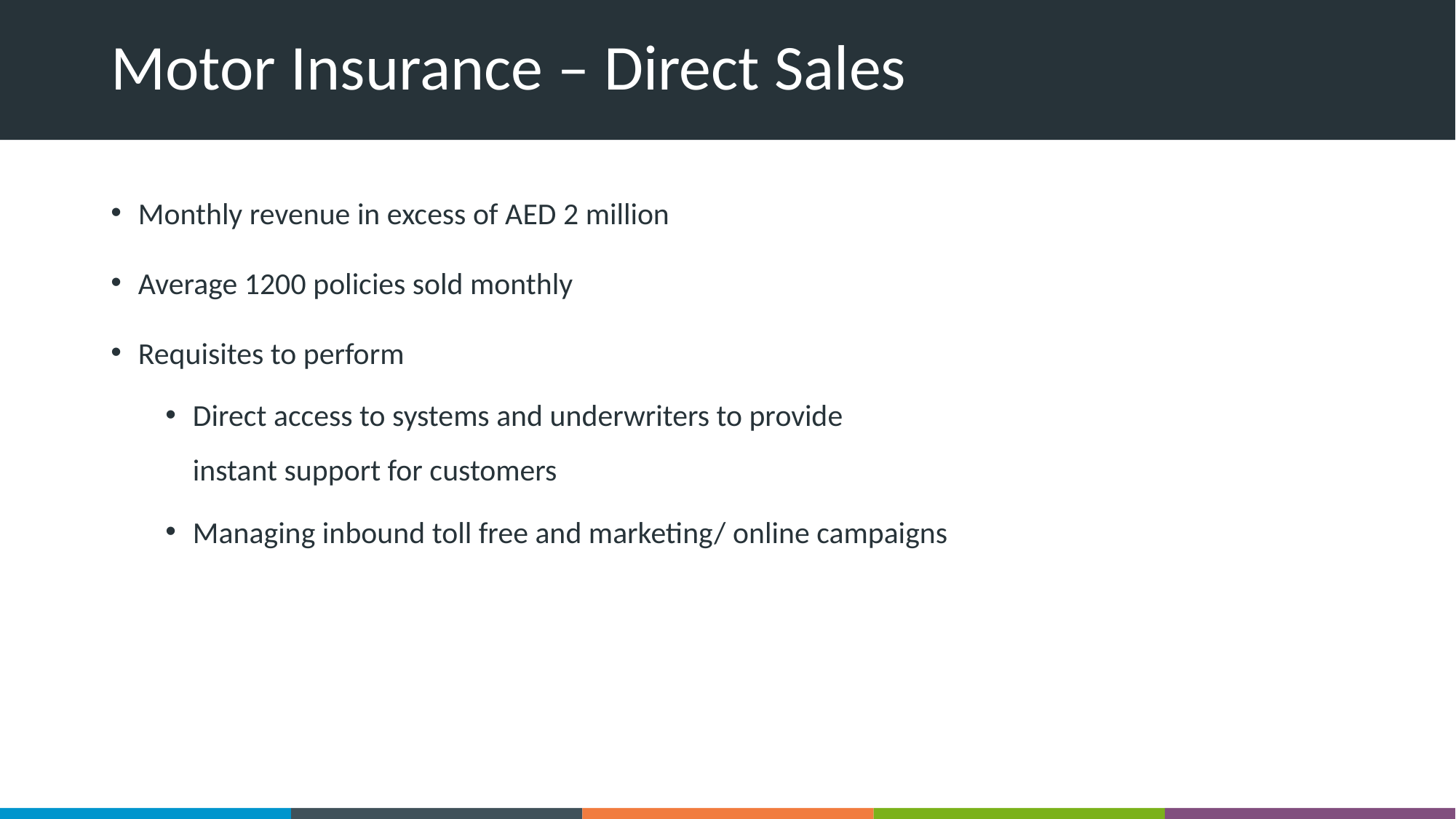

# Motor Insurance – Direct Sales
Monthly revenue in excess of AED 2 million
Average 1200 policies sold monthly
Requisites to perform
Direct access to systems and underwriters to provide
instant support for customers
Managing inbound toll free and marketing/ online campaigns